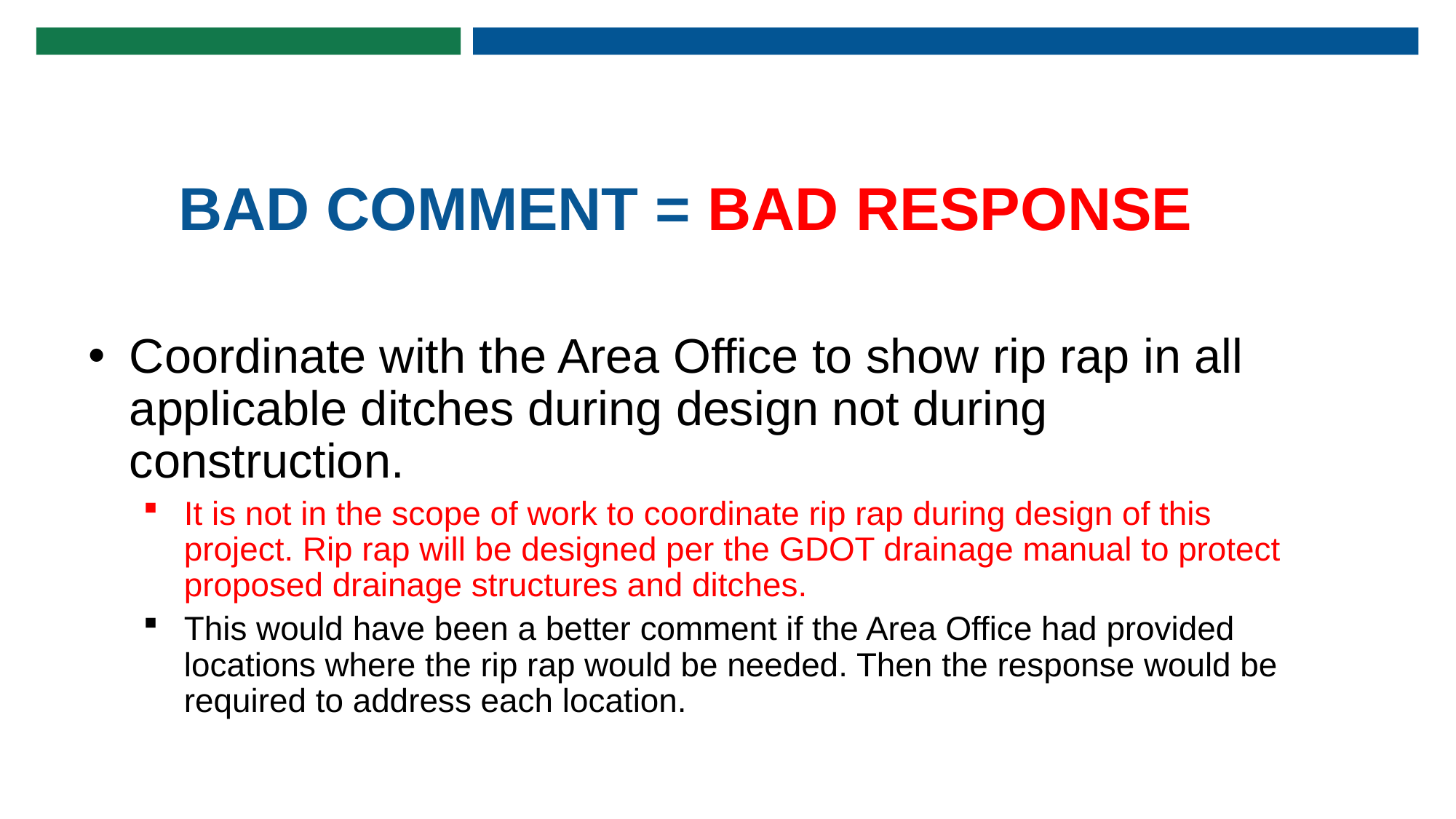

# BAD COMMENT = BAD RESPONSE
Coordinate with the Area Office to show rip rap in all applicable ditches during design not during construction.
It is not in the scope of work to coordinate rip rap during design of this project. Rip rap will be designed per the GDOT drainage manual to protect proposed drainage structures and ditches.
This would have been a better comment if the Area Office had provided locations where the rip rap would be needed. Then the response would be required to address each location.